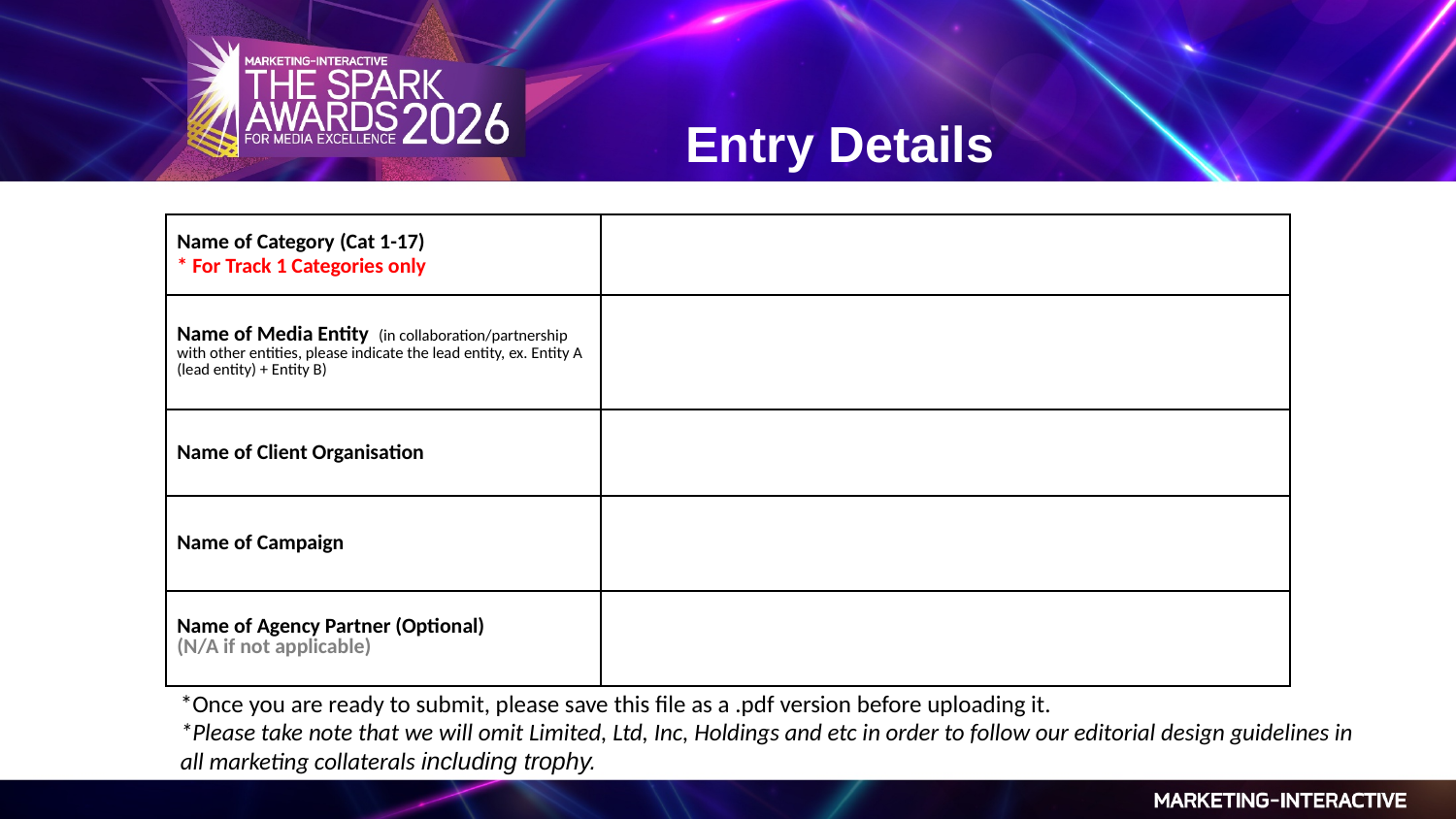

Entry Details
| Name of Category (Cat 1-17) \* For Track 1 Categories only |  |
| --- | --- |
| Name of Media Entity (in collaboration/partnership with other entities, please indicate the lead entity, ex. Entity A (lead entity) + Entity B) |  |
| Name of Client Organisation |  |
| Name of Campaign |  |
| Name of Agency Partner (Optional) (N/A if not applicable) |  |
*Once you are ready to submit, please save this file as a .pdf version before uploading it.
*Please take note that we will omit Limited, Ltd, Inc, Holdings and etc in order to follow our editorial design guidelines in all marketing collaterals including trophy.